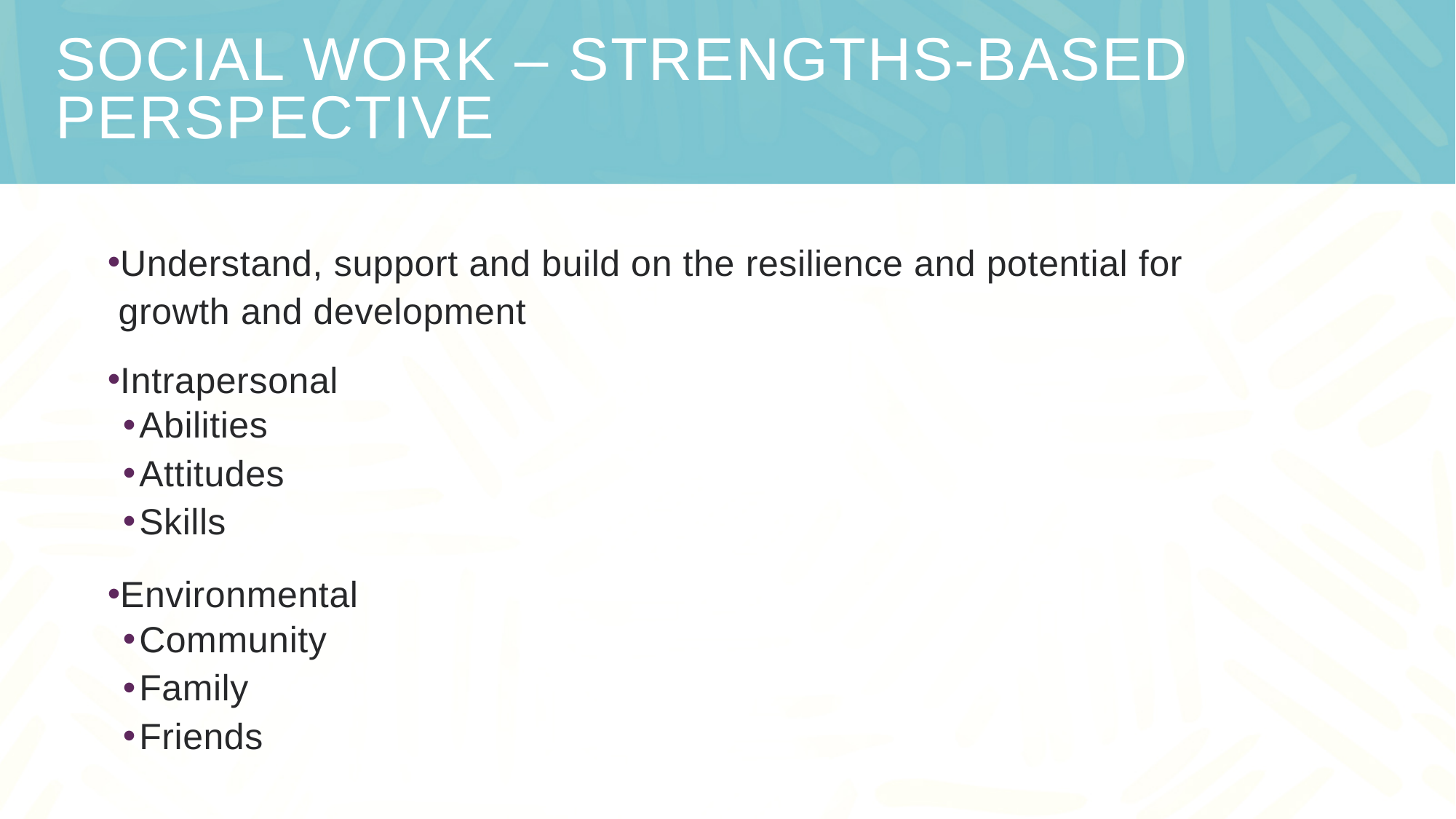

# Social work – strengths-based perspective
Understand, support and build on the resilience and potential for growth and development
Intrapersonal
Abilities
Attitudes
Skills
Environmental
Community
Family
Friends